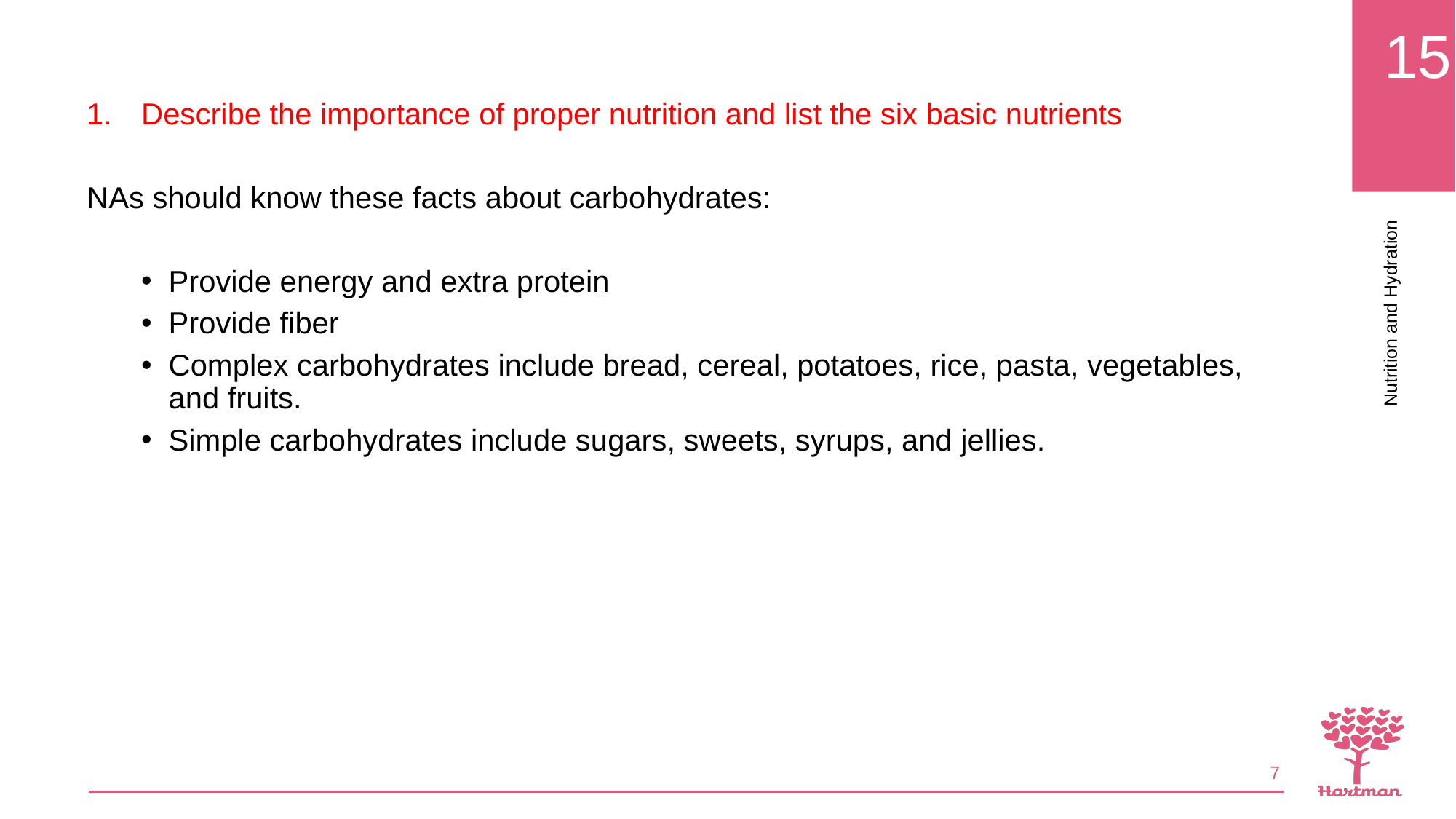

Describe the importance of proper nutrition and list the six basic nutrients

NAs should know these facts about carbohydrates:

Provide energy and extra protein
Provide fiber
Complex carbohydrates include bread, cereal, potatoes, rice, pasta, vegetables, and fruits.
Simple carbohydrates include sugars, sweets, syrups, and jellies.

7